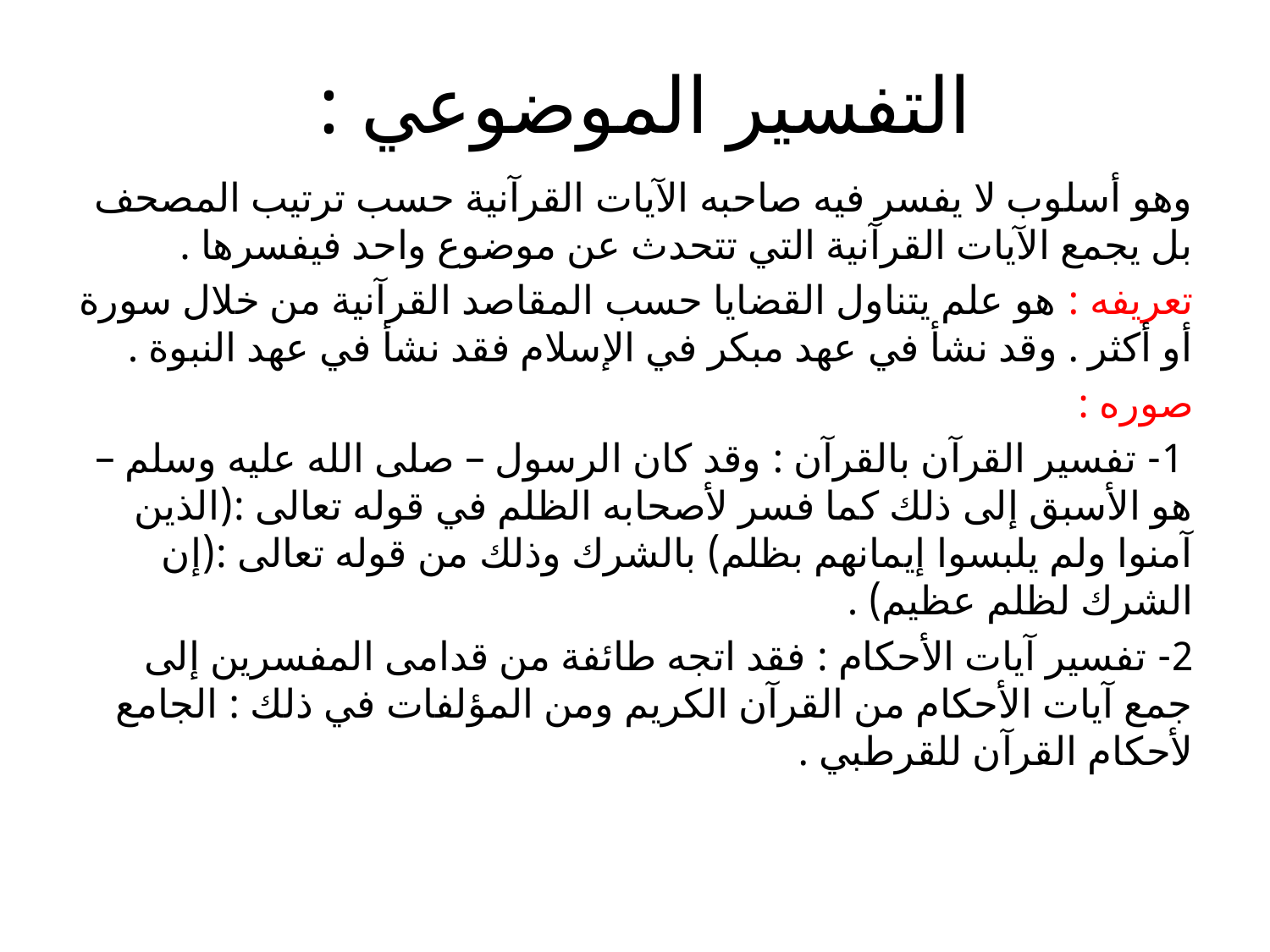

# التفسير الموضوعي :
وهو أسلوب لا يفسر فيه صاحبه الآيات القرآنية حسب ترتيب المصحف بل يجمع الآيات القرآنية التي تتحدث عن موضوع واحد فيفسرها .
تعريفه : هو علم يتناول القضايا حسب المقاصد القرآنية من خلال سورة أو أكثر . وقد نشأ في عهد مبكر في الإسلام فقد نشأ في عهد النبوة .
صوره :
 1- تفسير القرآن بالقرآن : وقد كان الرسول – صلى الله عليه وسلم – هو الأسبق إلى ذلك كما فسر لأصحابه الظلم في قوله تعالى :(الذين آمنوا ولم يلبسوا إيمانهم بظلم) بالشرك وذلك من قوله تعالى :(إن الشرك لظلم عظيم) .
2- تفسير آيات الأحكام : فقد اتجه طائفة من قدامى المفسرين إلى جمع آيات الأحكام من القرآن الكريم ومن المؤلفات في ذلك : الجامع لأحكام القرآن للقرطبي .